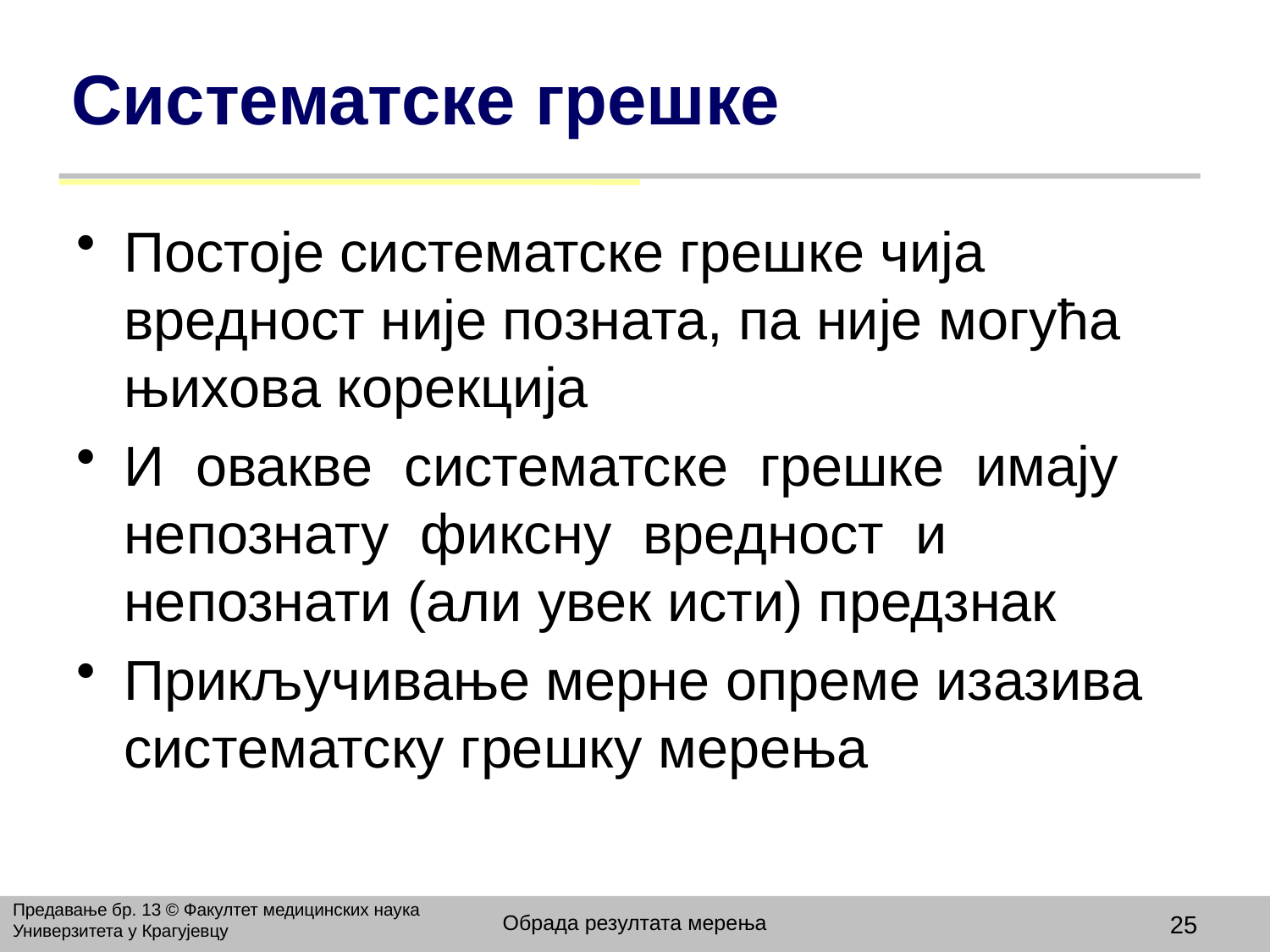

# Систематске грешке
Постоје систематске грешке чија вредност није позната, па није могућа њихова корекција
И  овакве  систематске  грешке  имају  непознату  фиксну  вредност  и непознати (али увек исти) предзнак
Прикључивање мерне опреме изазива систематску грешку мерења
Предавање бр. 13 © Факултет медицинских наука Универзитета у Крагујевцу
Обрада резултата мерења
25